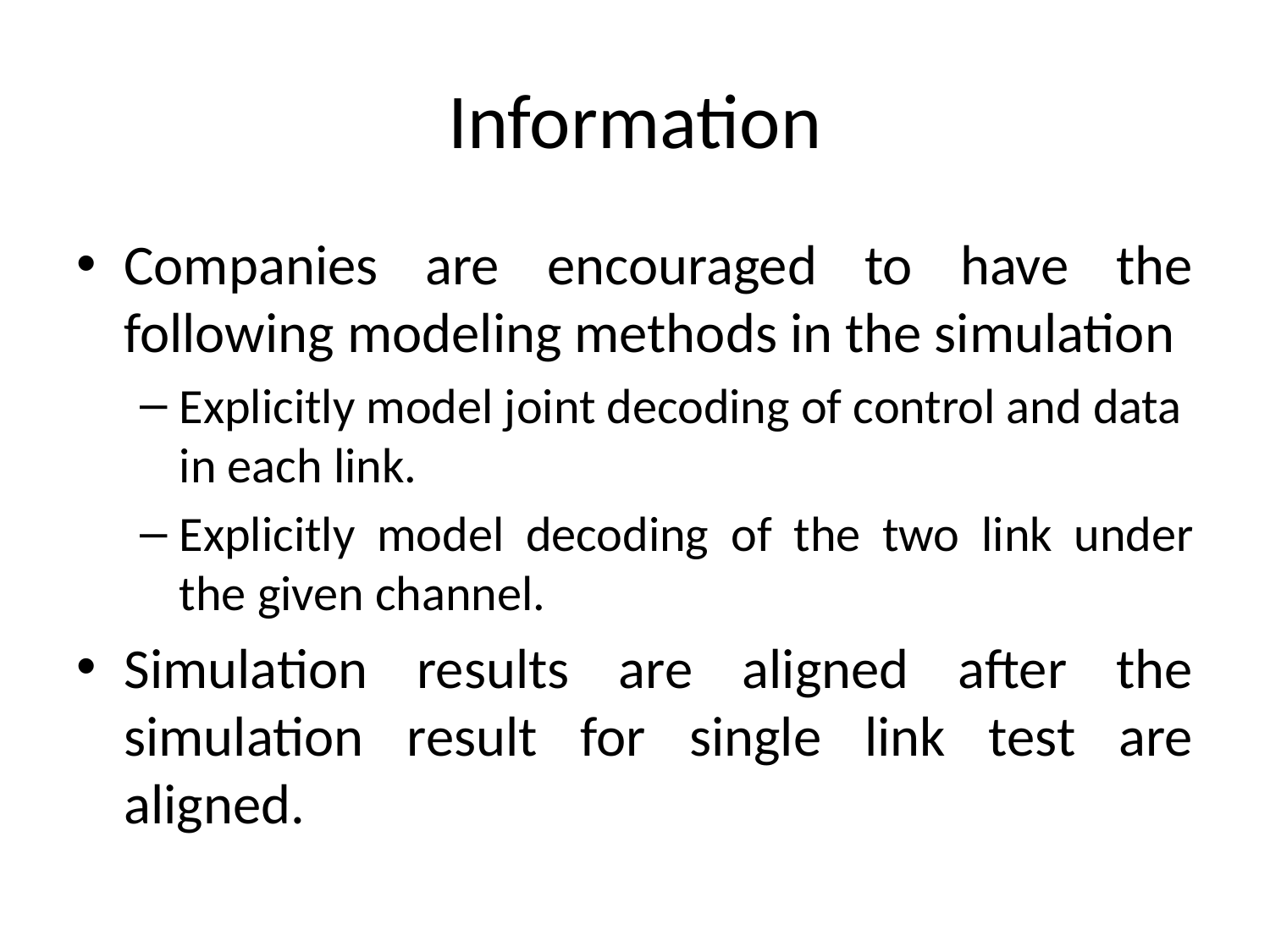

# Information
Companies are encouraged to have the following modeling methods in the simulation
Explicitly model joint decoding of control and data in each link.
Explicitly model decoding of the two link under the given channel.
Simulation results are aligned after the simulation result for single link test are aligned.